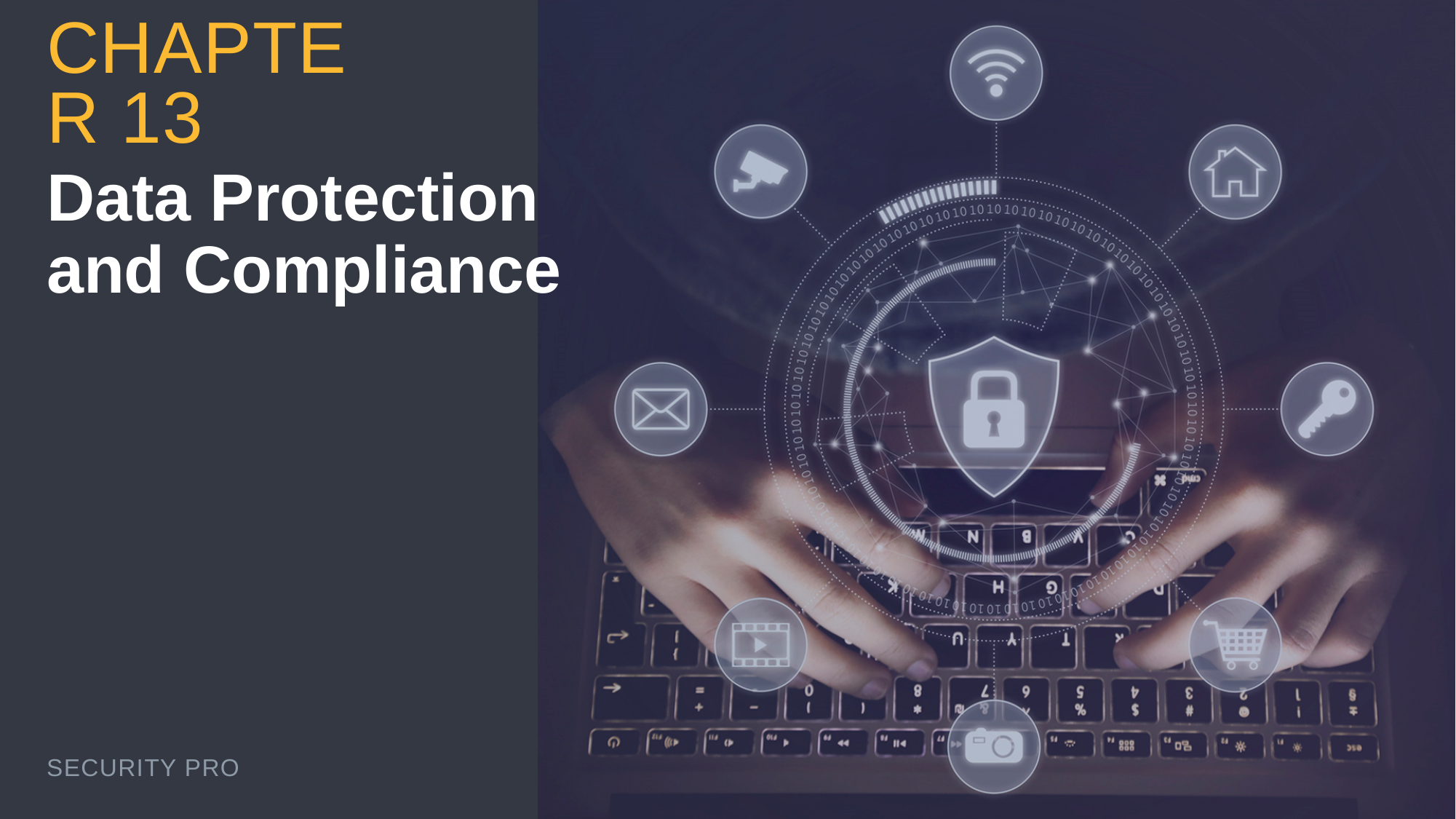

Chapter 13
# Data Protection and Compliance
Security Pro